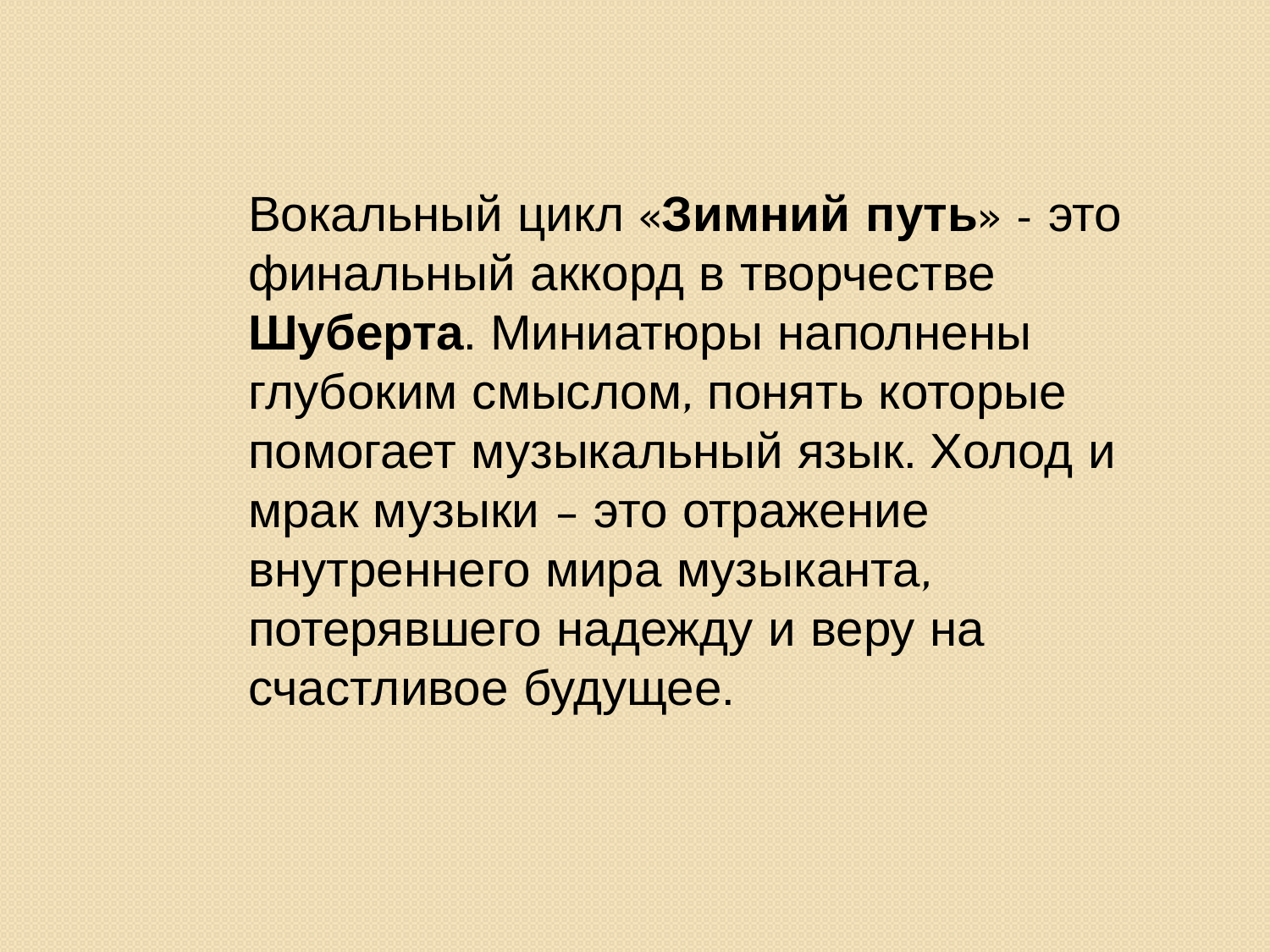

Вокальный цикл «Зимний путь» - это финальный аккорд в творчестве Шуберта. Миниатюры наполнены глубоким смыслом, понять которые помогает музыкальный язык. Холод и мрак музыки – это отражение внутреннего мира музыканта, потерявшего надежду и веру на счастливое будущее.